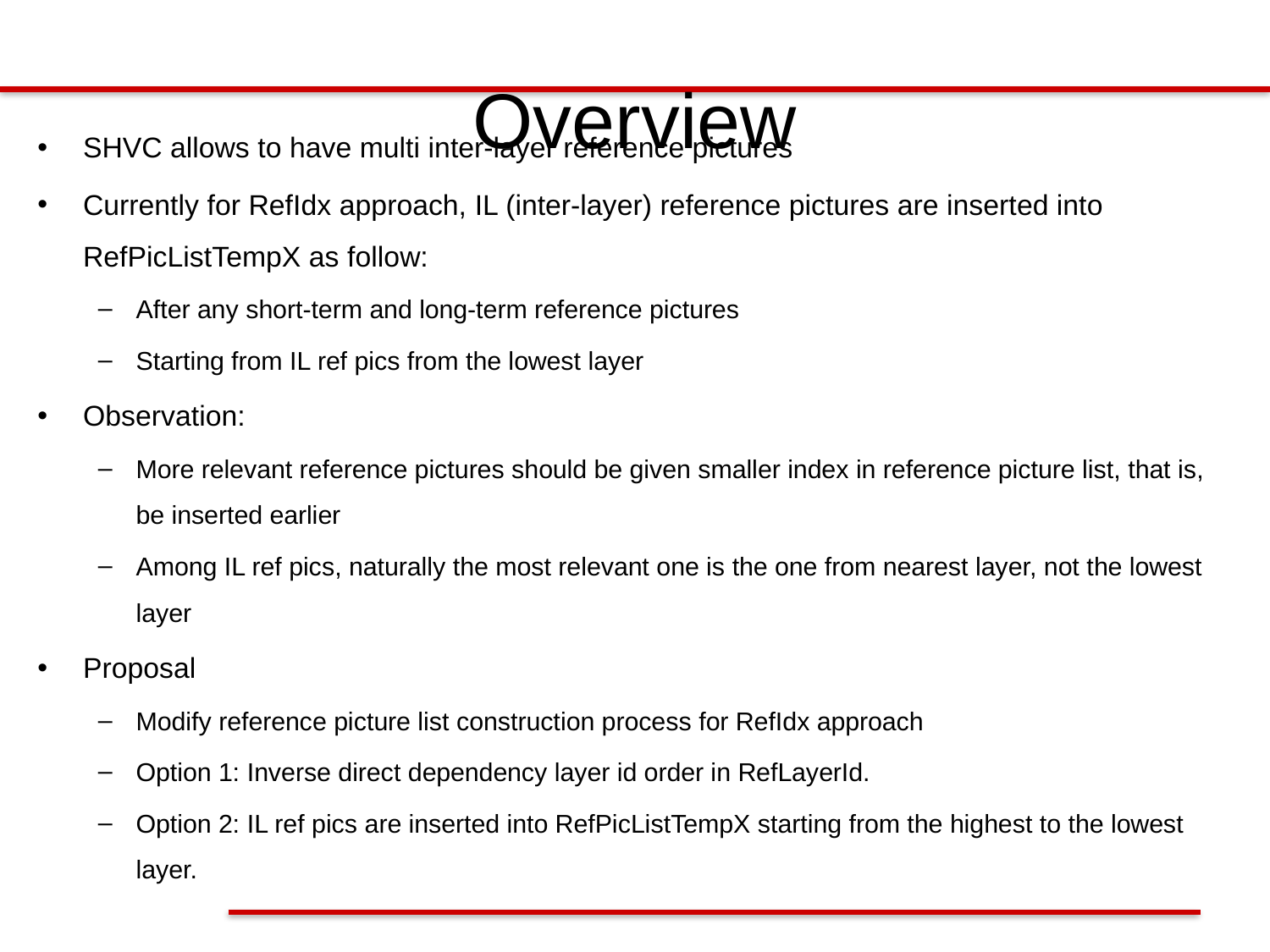

# Overview
SHVC allows to have multi inter-layer reference pictures
Currently for RefIdx approach, IL (inter-layer) reference pictures are inserted into RefPicListTempX as follow:
After any short-term and long-term reference pictures
Starting from IL ref pics from the lowest layer
Observation:
More relevant reference pictures should be given smaller index in reference picture list, that is, be inserted earlier
Among IL ref pics, naturally the most relevant one is the one from nearest layer, not the lowest layer
Proposal
Modify reference picture list construction process for RefIdx approach
Option 1: Inverse direct dependency layer id order in RefLayerId.
Option 2: IL ref pics are inserted into RefPicListTempX starting from the highest to the lowest layer.